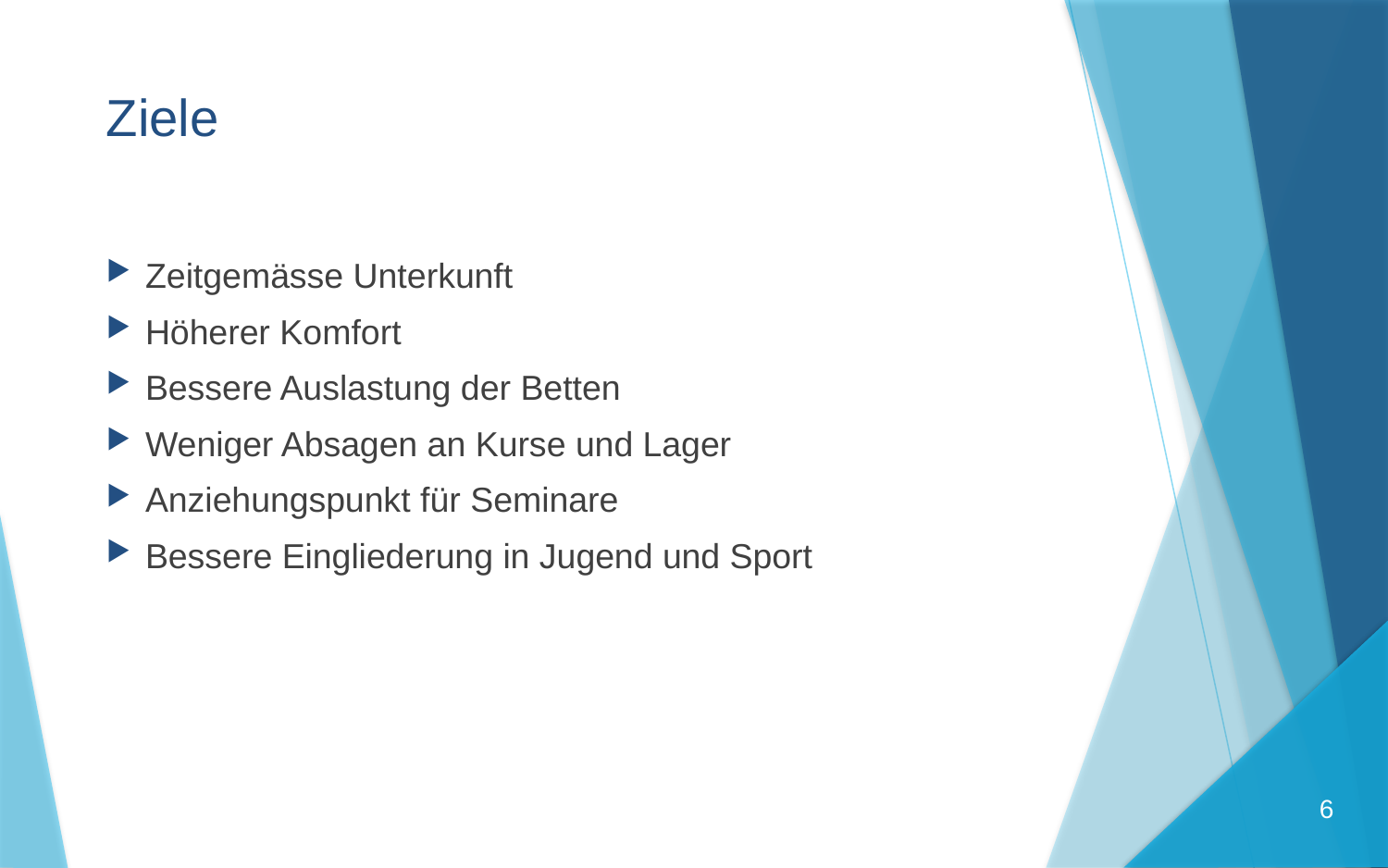

# Ziele
Zeitgemässe Unterkunft
Höherer Komfort
Bessere Auslastung der Betten
Weniger Absagen an Kurse und Lager
Anziehungspunkt für Seminare
Bessere Eingliederung in Jugend und Sport
6